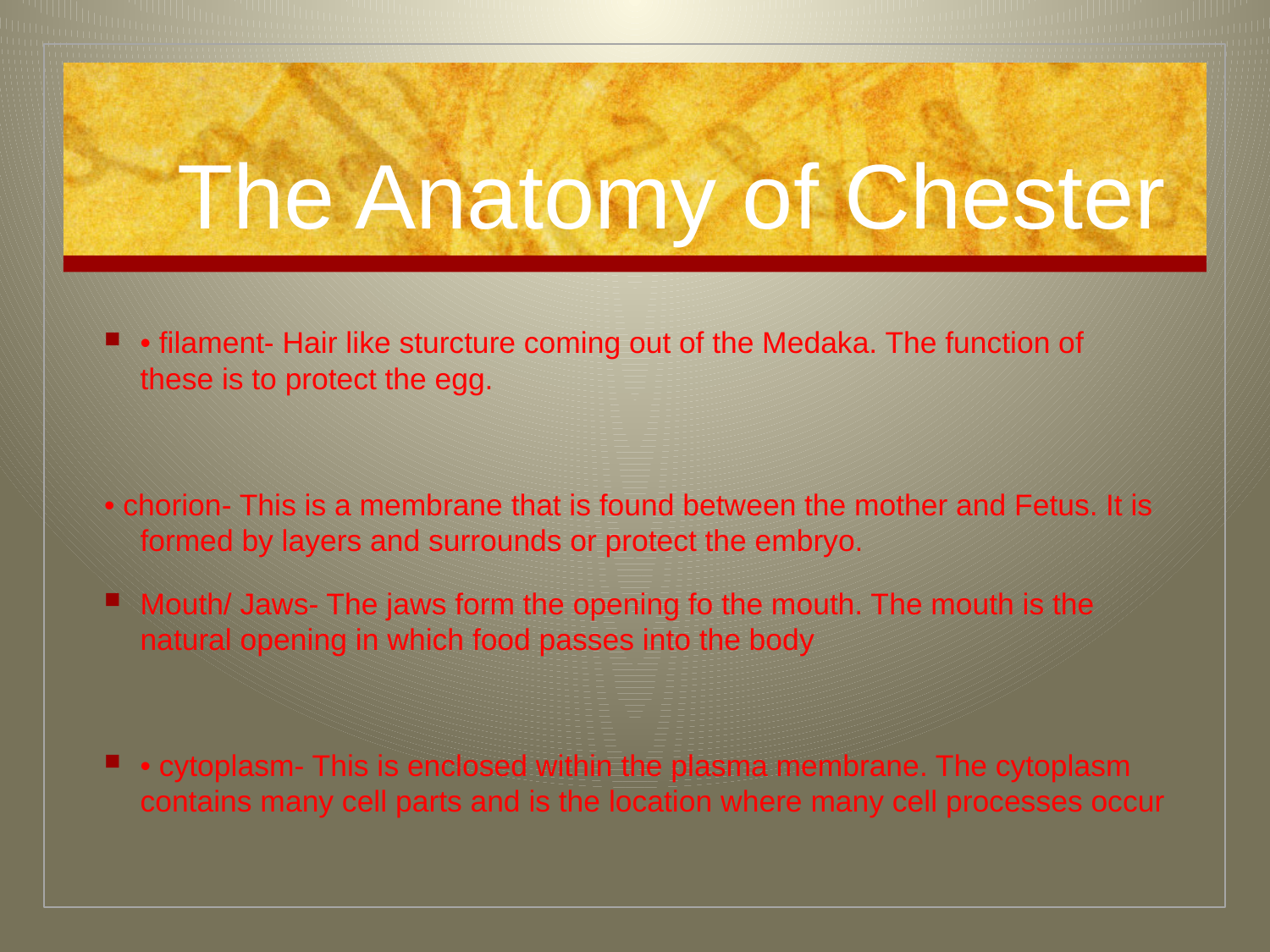

# The Anatomy of Chester
• filament- Hair like sturcture coming out of the Medaka. The function of these is to protect the egg.

• chorion- This is a membrane that is found between the mother and Fetus. It is formed by layers and surrounds or protect the embryo.
Mouth/ Jaws- The jaws form the opening fo the mouth. The mouth is the natural opening in which food passes into the body

• cytoplasm- This is enclosed within the plasma membrane. The cytoplasm contains many cell parts and is the location where many cell processes occur